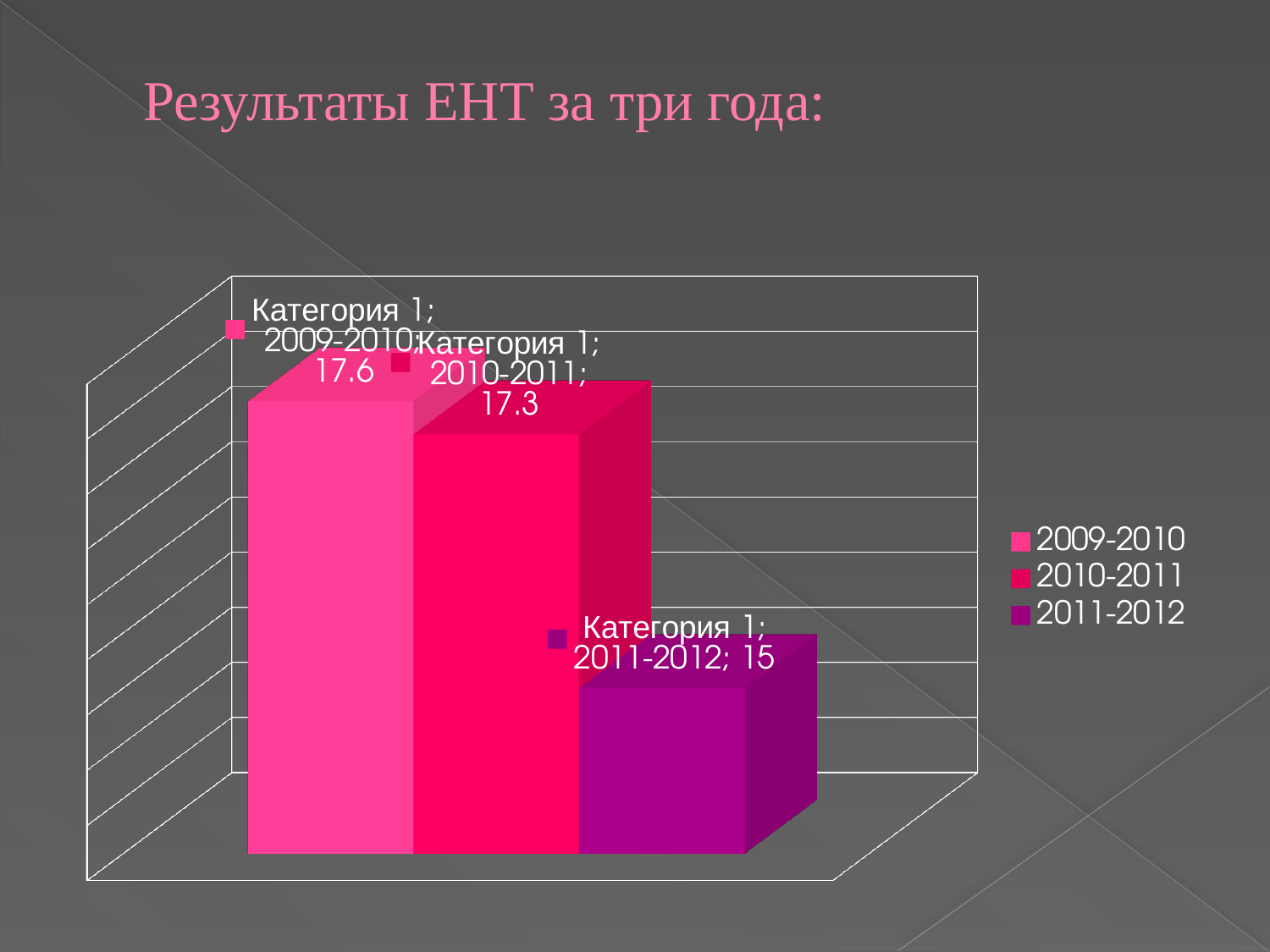

# Результаты ЕНТ за три года:

[unsupported chart]